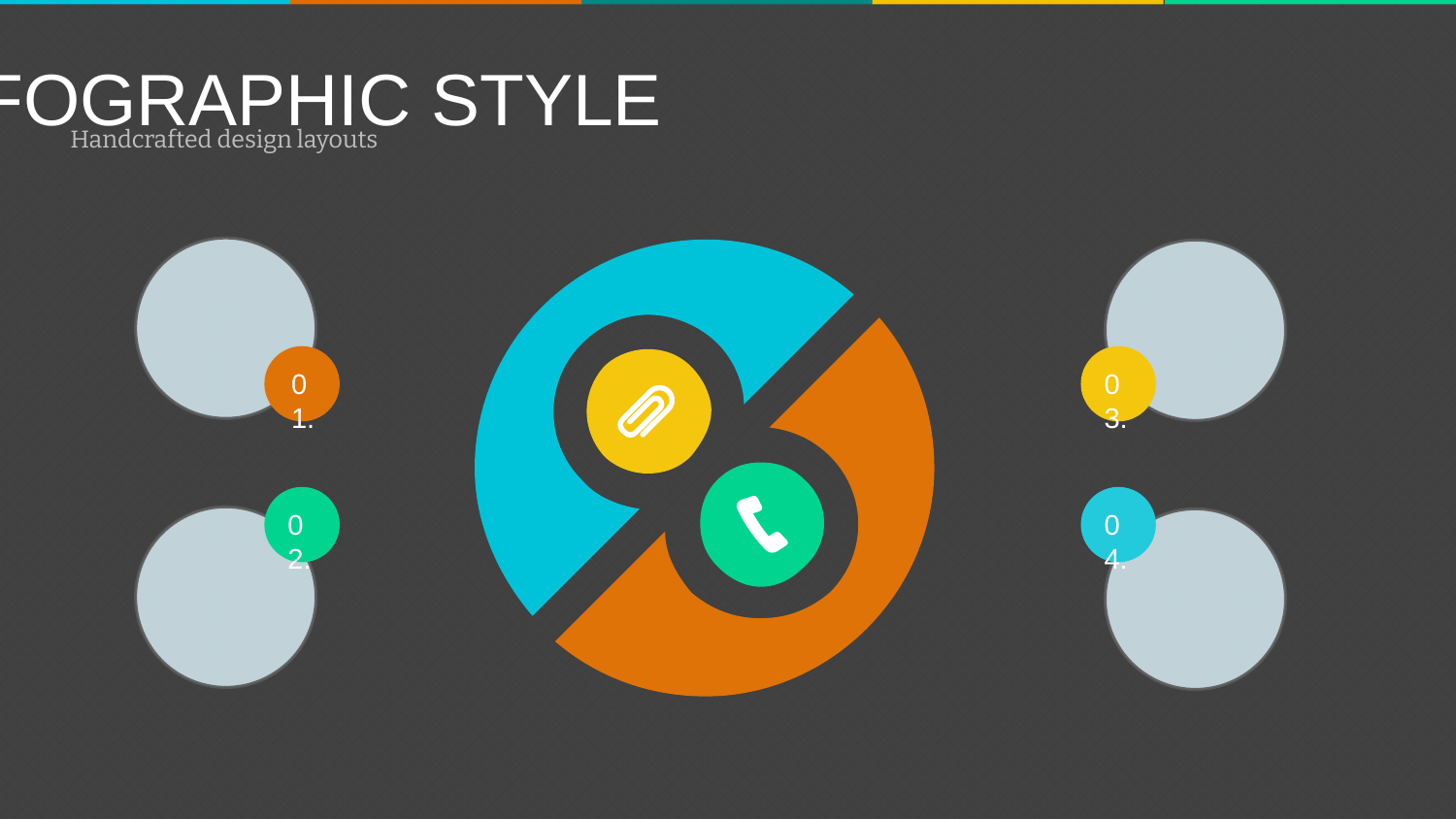

INFOGRAPHIC STYLE
Handcrafted design layouts

01.
03.

02.
04.